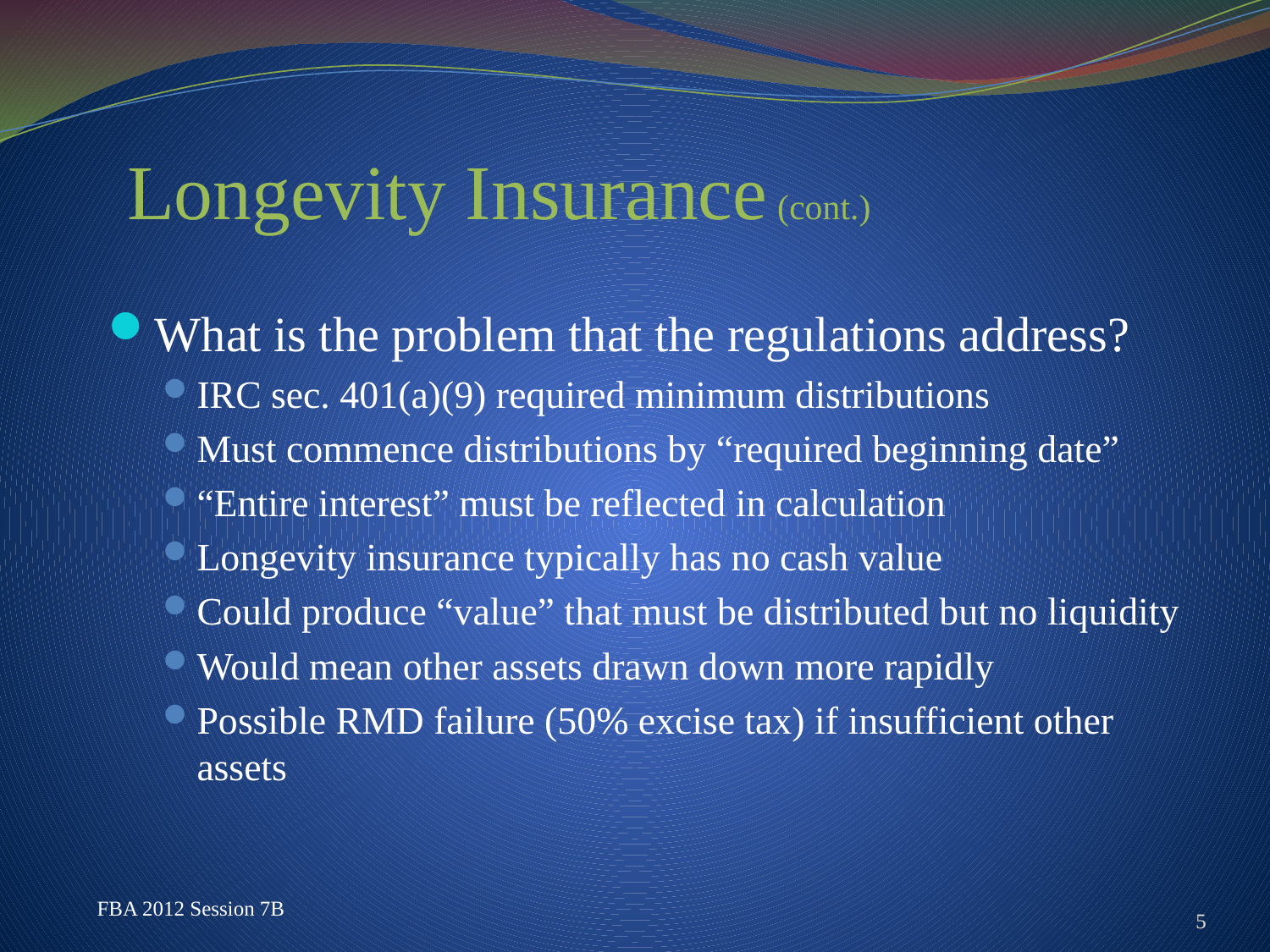

# Longevity Insurance (cont.)
What is the problem that the regulations address?
IRC sec. 401(a)(9) required minimum distributions
Must commence distributions by “required beginning date”
“Entire interest” must be reflected in calculation
Longevity insurance typically has no cash value
Could produce “value” that must be distributed but no liquidity
Would mean other assets drawn down more rapidly
Possible RMD failure (50% excise tax) if insufficient other assets
5
FBA 2012 Session 7B